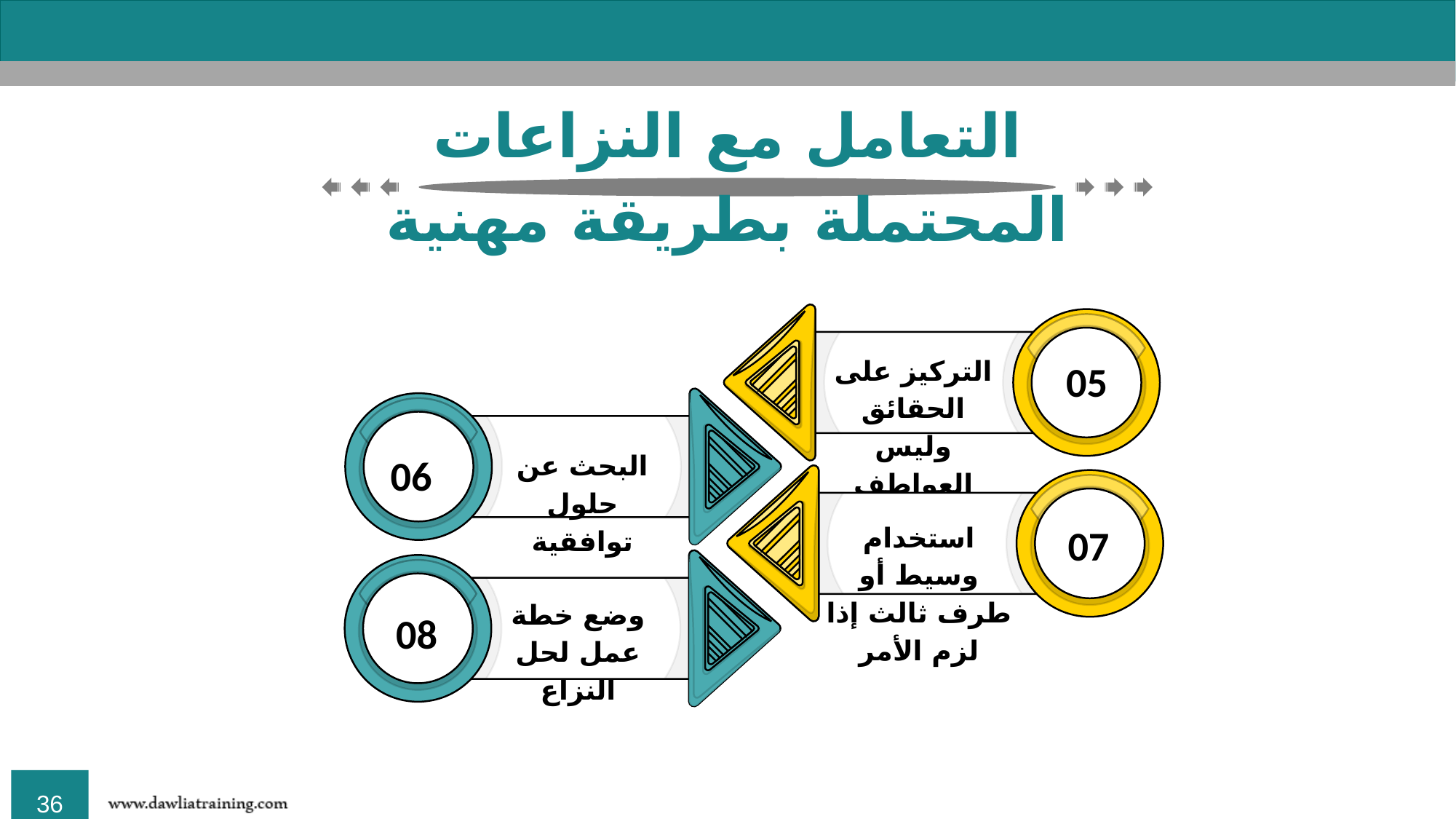

التعامل مع النزاعات المحتملة بطريقة مهنية

التركيز على الحقائق وليس العواطف
05

البحث عن حلول توافقية
06

استخدام وسيط أو طرف ثالث إذا لزم الأمر
07

وضع خطة عمل لحل النزاع
08